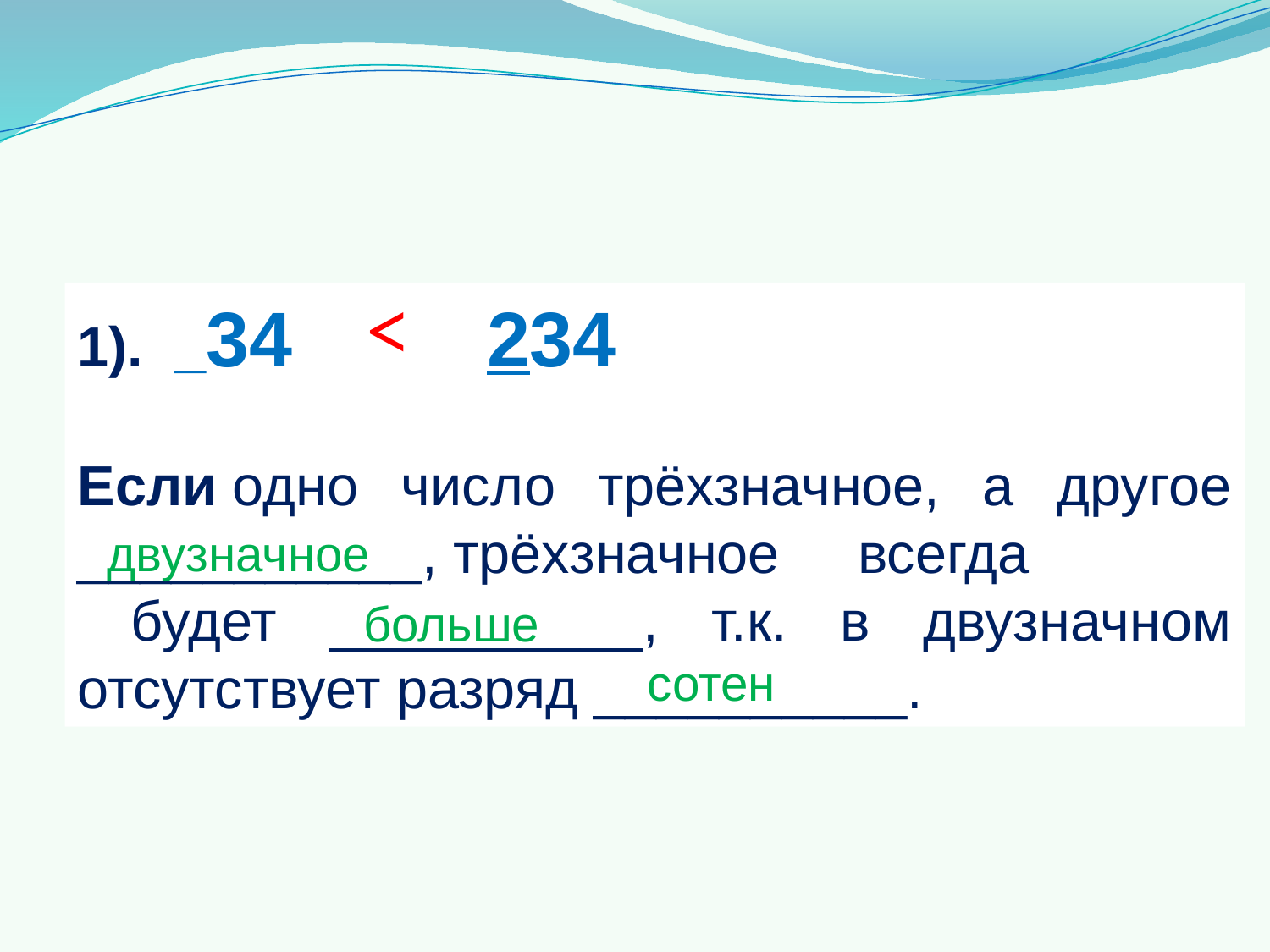

<
1).  _34         234

Если одно число трёхзначное, а другое ___________, трёхзначное     всегда
 будет __________, т.к. в двузначном отсутствует разряд __________.
двузначное
       больше
сотен